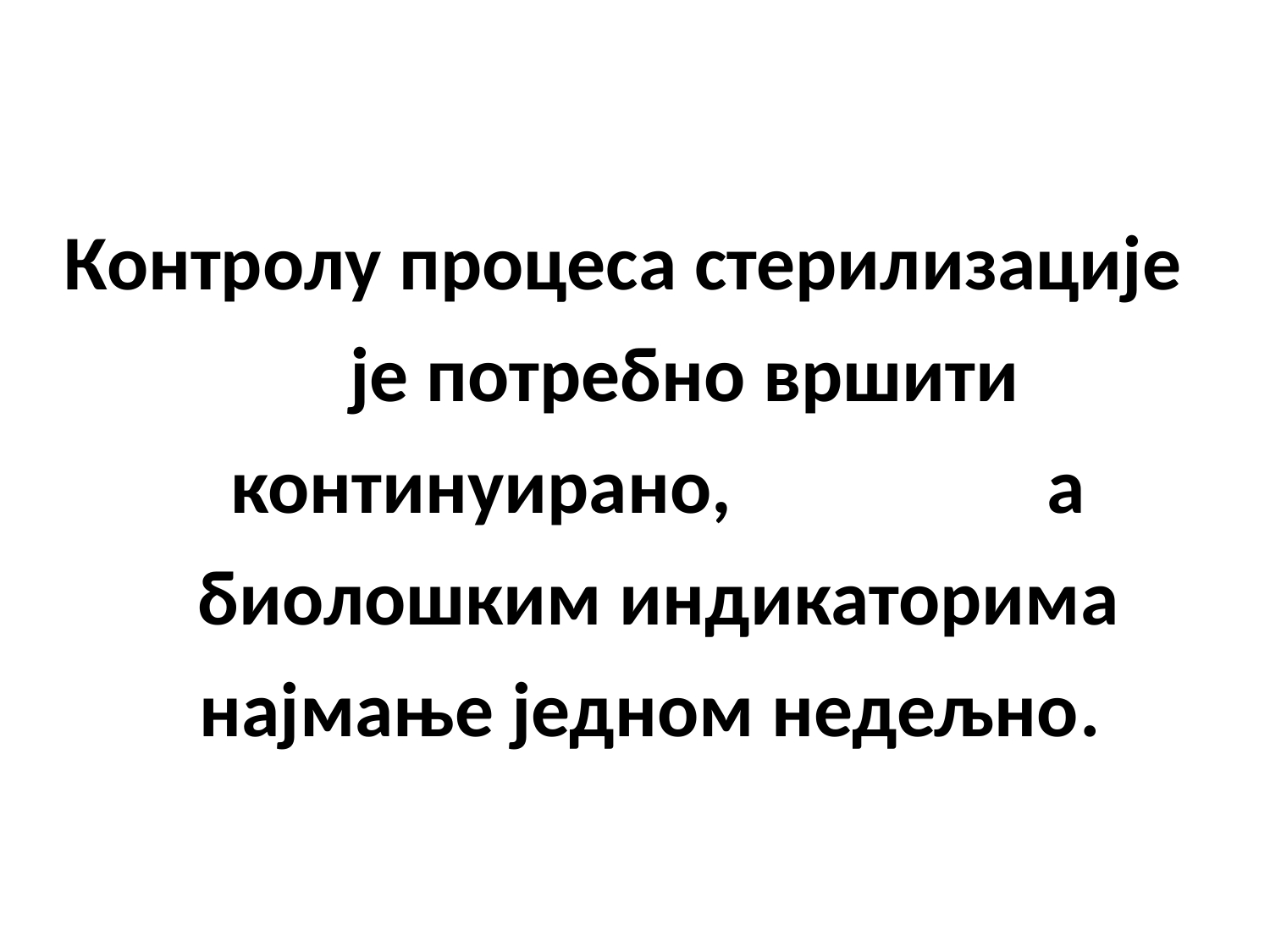

Контролу процеса стерилизације        је потребно вршити континуирано,                  а биолошким индикаторима најмање једном недељно.